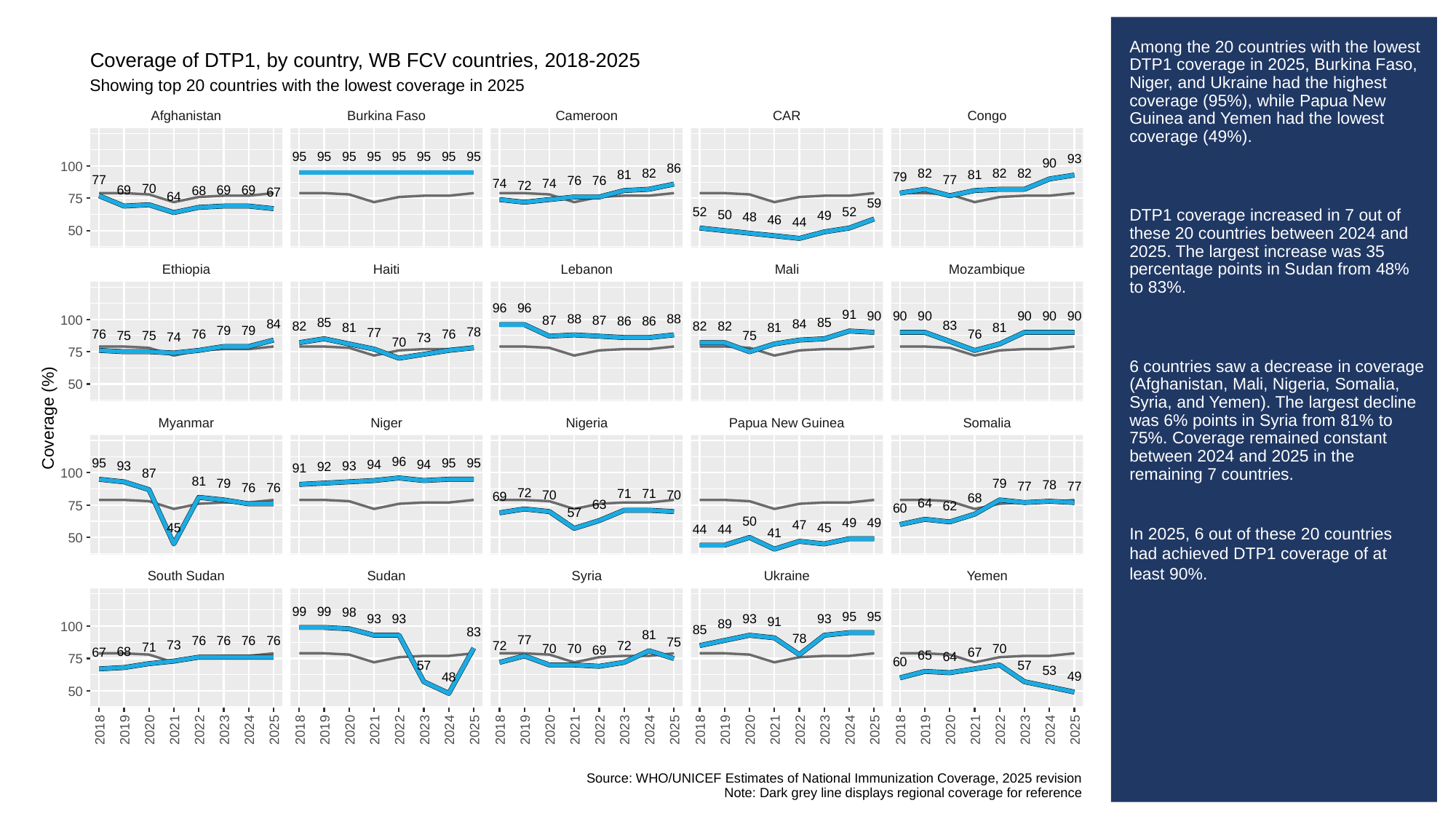

# Among the 20 countries with the lowest DTP1 coverage in 2025, Burkina Faso, Niger, and Ukraine had the highest coverage (95%), while Papua New Guinea and Yemen had the lowest coverage (49%).

DTP1 coverage increased in 7 out of these 20 countries between 2024 and 2025. The largest increase was 35 percentage points in Sudan from 48% to 83%.

6 countries saw a decrease in coverage (Afghanistan, Mali, Nigeria, Somalia, Syria, and Yemen). The largest decline was 6% points in Syria from 81% to 75%. Coverage remained constant between 2024 and 2025 in the remaining 7 countries.

In 2025, 6 out of these 20 countries had achieved DTP1 coverage of at least 90%.

Coverage of DTP1, by country, WB FCV countries, 2018-2025
Showing top 20 countries with the lowest coverage in 2025
Afghanistan
Burkina Faso
Cameroon
CAR
Congo

95
95
95
95
95
95
95
95
93
90
100
86

82
82
82
82
81
81
79

77
77

76
76
74
74
72

70

69
69
69
68
67
64

75

59

52
52
50
49
48

46
44

50

Ethiopia
Haiti
Lebanon
Mali
Mozambique

96
96
91
90
90
90
90
90
90
88
88
100
87
87
86
86
85
85
84
84

83
82
82
82
81
81
81

79
79
78
77
76
76
76
76
75
75
75

74

73

70

75

50

Coverage (%)
Myanmar
Niger
Nigeria
Papua New Guinea
Somalia

96
95
95
95
94
94
93
93
92
91
100
87

81

79
79

78
77
77
76
76
72

71
71
70
70
69
68
64
63

75
62
60

57

50
49
49
47

45
45
44
44
41
50

South Sudan
Sudan
Syria
Ukraine
Yemen

99
99
98

95
95
93
93
93
93
91
89
100
85

83

81

78
77
76
76
76
76
75
73
72
72

71
70
70
70
69
68
67
67
65

64

75
60

57
57

53
49
48

50

2018
2019
2020
2021
2022
2023
2024
2025
2018
2019
2020
2021
2022
2023
2024
2025
2018
2019
2020
2021
2022
2023
2024
2025
2018
2019
2020
2021
2022
2023
2024
2025
2018
2019
2020
2021
2022
2023
2024
2025
Source: WHO/UNICEF Estimates of National Immunization Coverage, 2025 revision
Note: Dark grey line displays regional coverage for reference